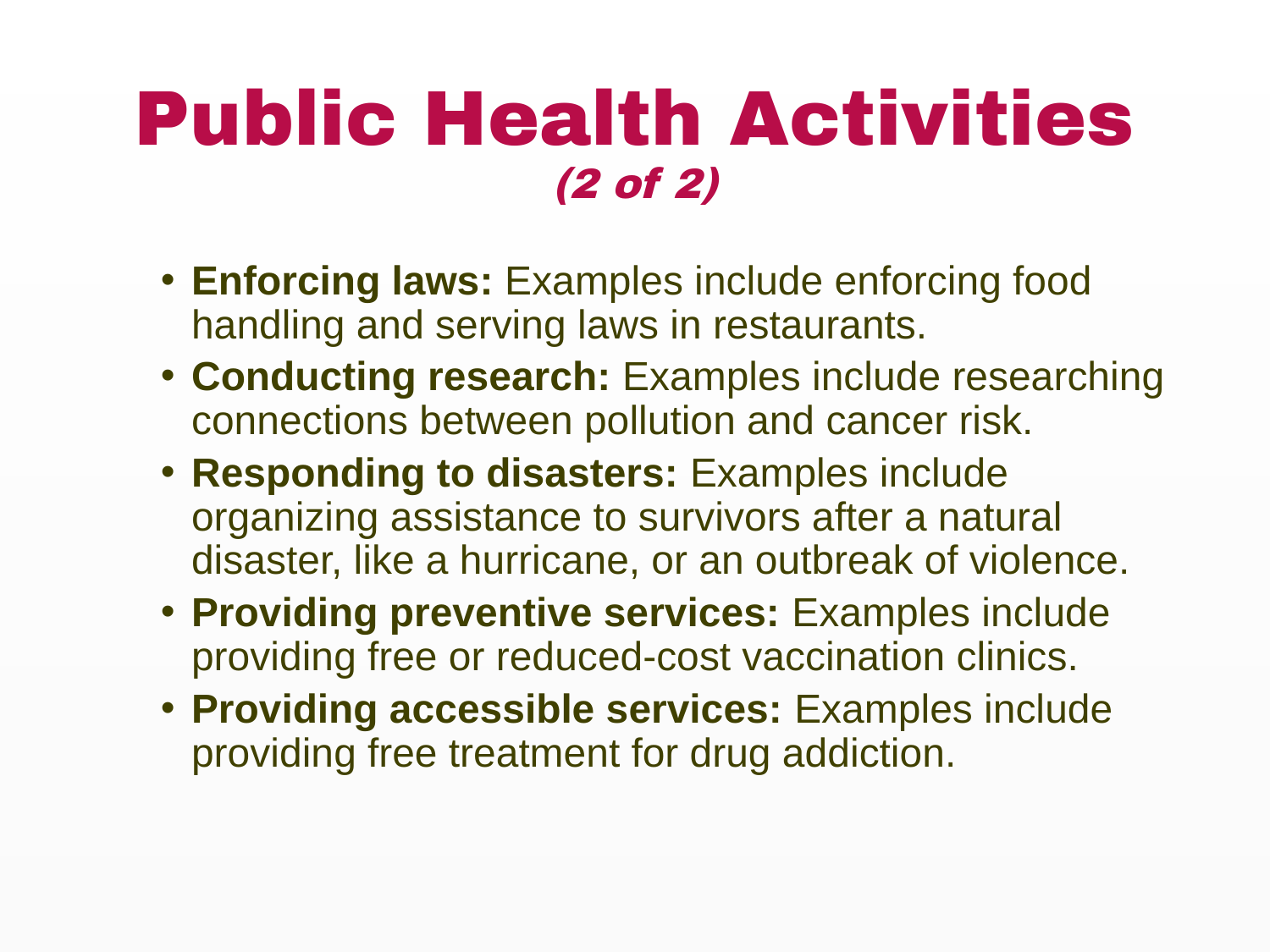

# Public Health Activities (2 of 2)
Enforcing laws: Examples include enforcing food handling and serving laws in restaurants.
Conducting research: Examples include researching connections between pollution and cancer risk.
Responding to disasters: Examples include organizing assistance to survivors after a natural disaster, like a hurricane, or an outbreak of violence.
Providing preventive services: Examples include providing free or reduced-cost vaccination clinics.
Providing accessible services: Examples include providing free treatment for drug addiction.